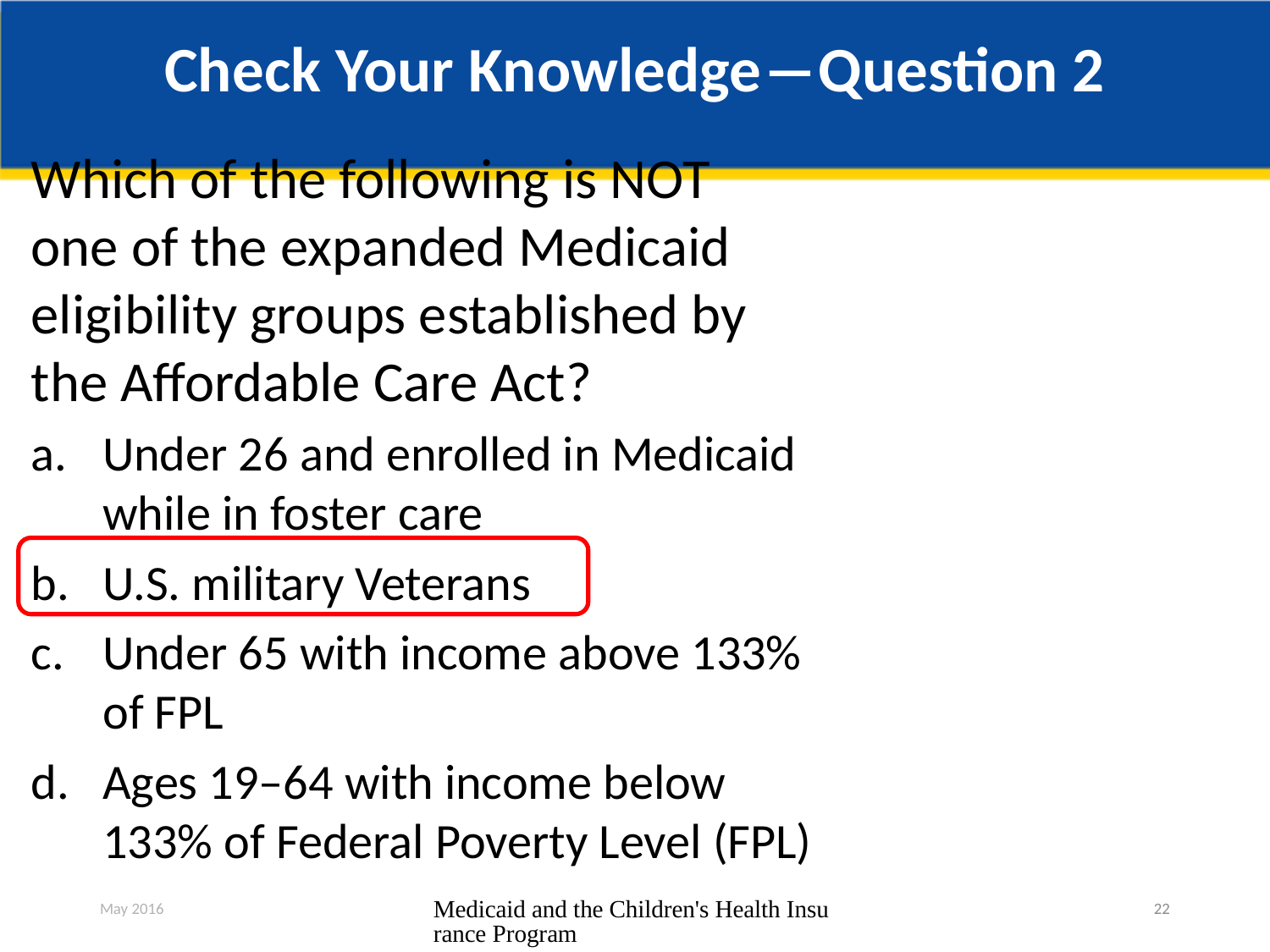

# Check Your Knowledge―Question 2
Which of the following is NOT one of the expanded Medicaid eligibility groups established by the Affordable Care Act?
Under 26 and enrolled in Medicaid while in foster care
U.S. military Veterans
Under 65 with income above 133% of FPL
Ages 19–64 with income below 133% of Federal Poverty Level (FPL)

May 2016
Medicaid and the Children's Health Insurance Program
22